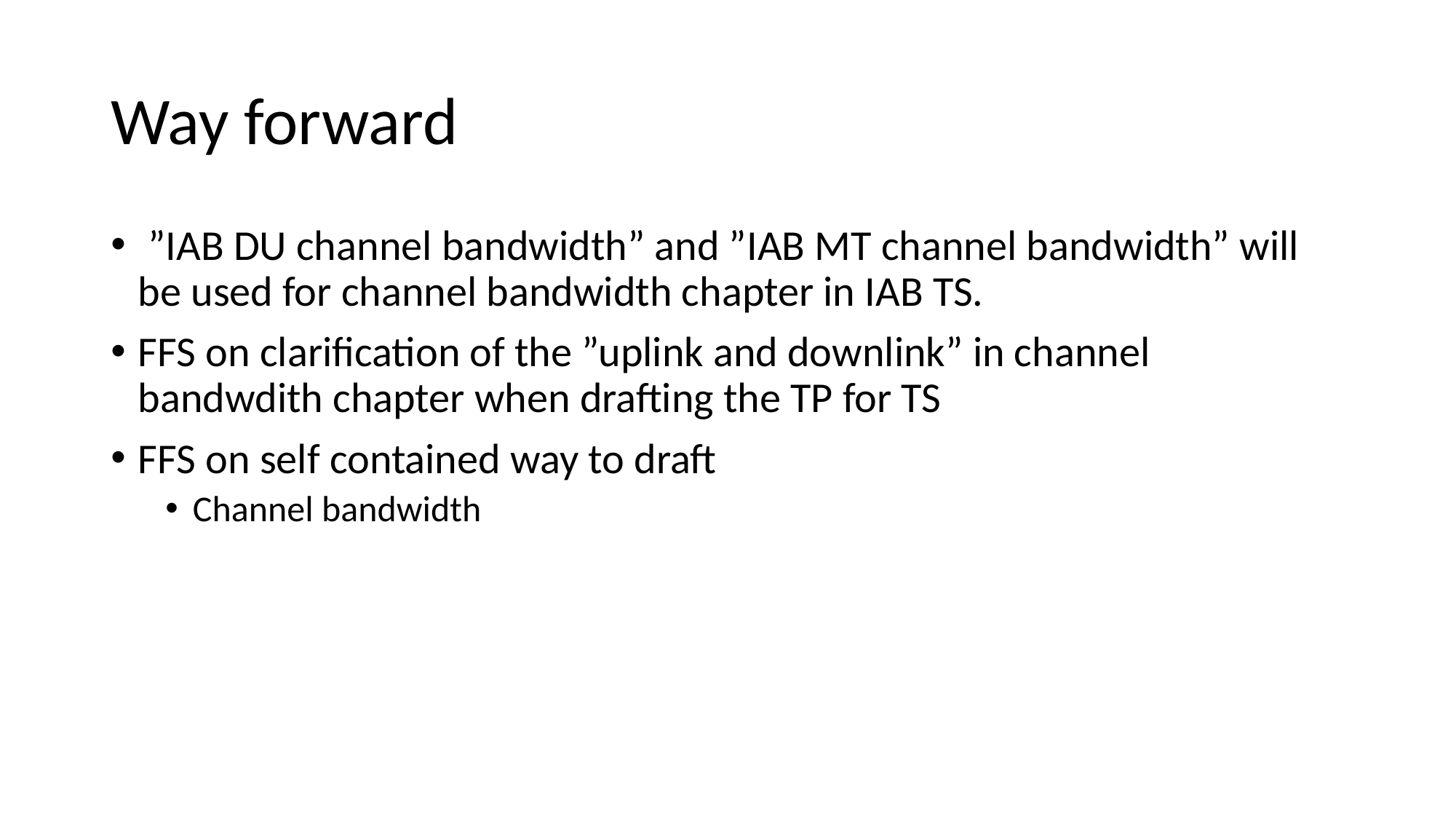

# Way forward
 ”IAB DU channel bandwidth” and ”IAB MT channel bandwidth” will be used for channel bandwidth chapter in IAB TS.
FFS on clarification of the ”uplink and downlink” in channel bandwdith chapter when drafting the TP for TS
FFS on self contained way to draft
Channel bandwidth